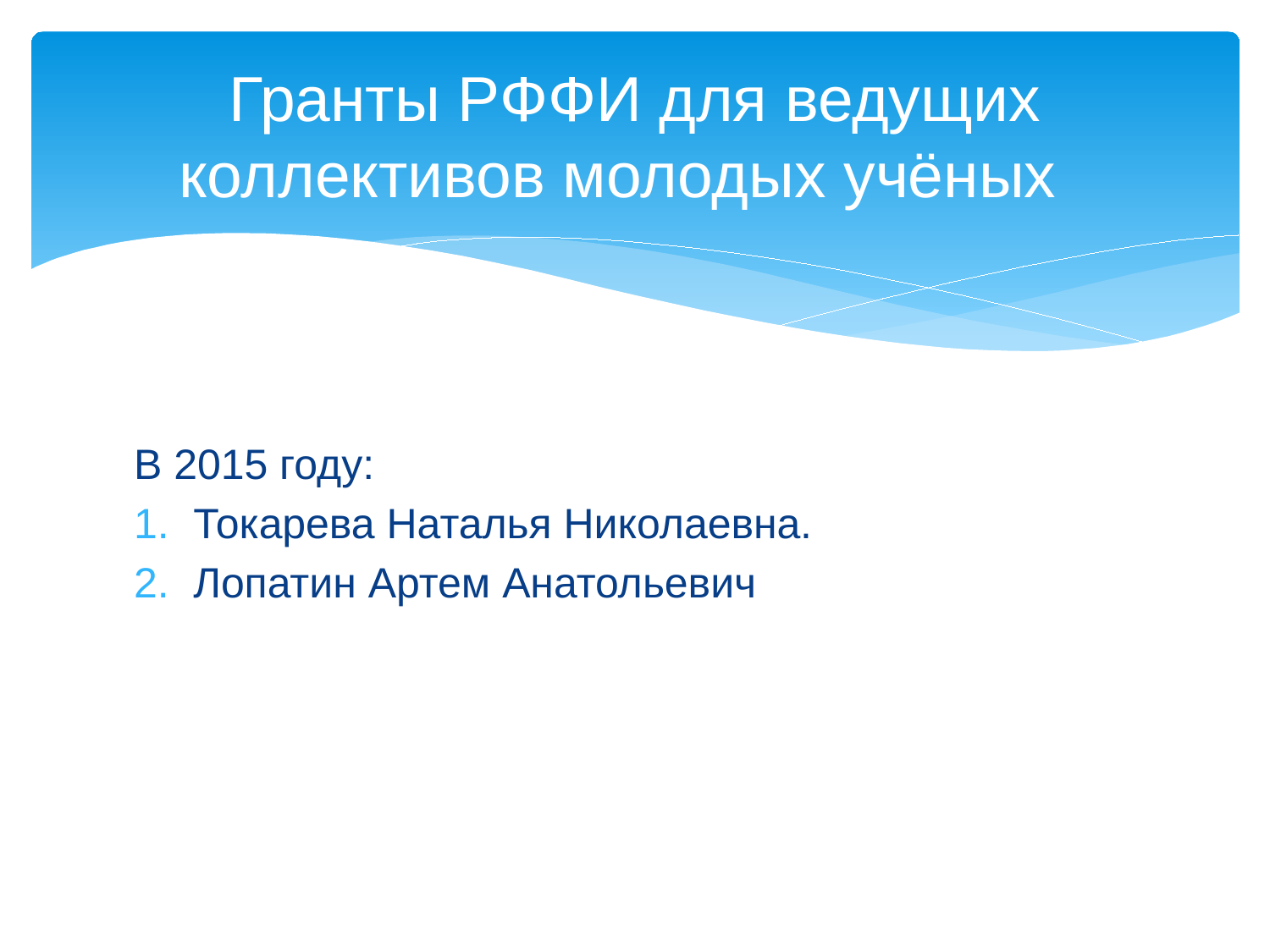

# Гранты РФФИ для ведущих коллективов молодых учёных

В 2015 году:
 Токарева Наталья Николаевна.
 Лопатин Артем Анатольевич